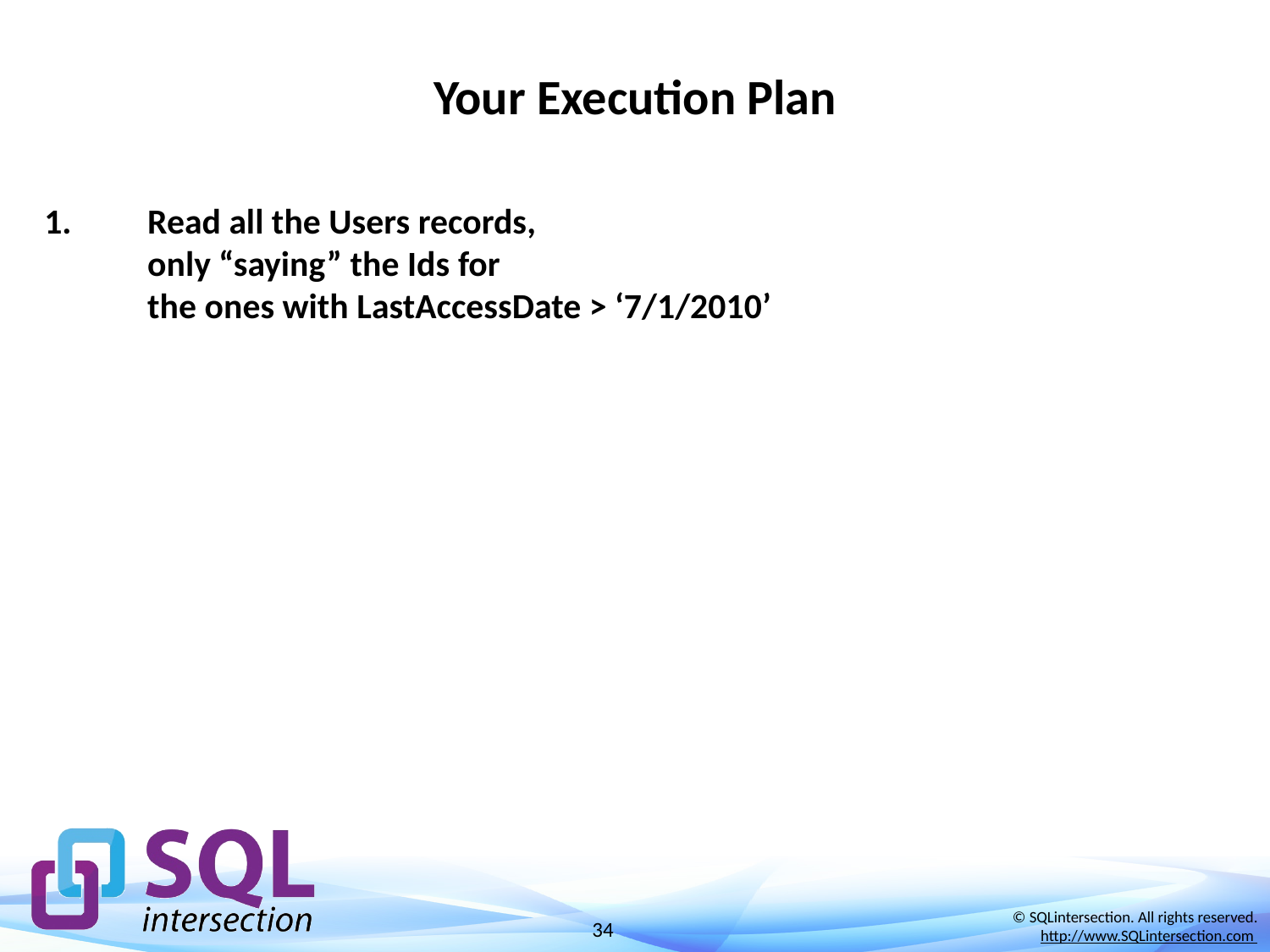

# Your Execution Plan
Read all the Users records,
only “saying” the Ids for
the ones with LastAccessDate > ‘7/1/2010’